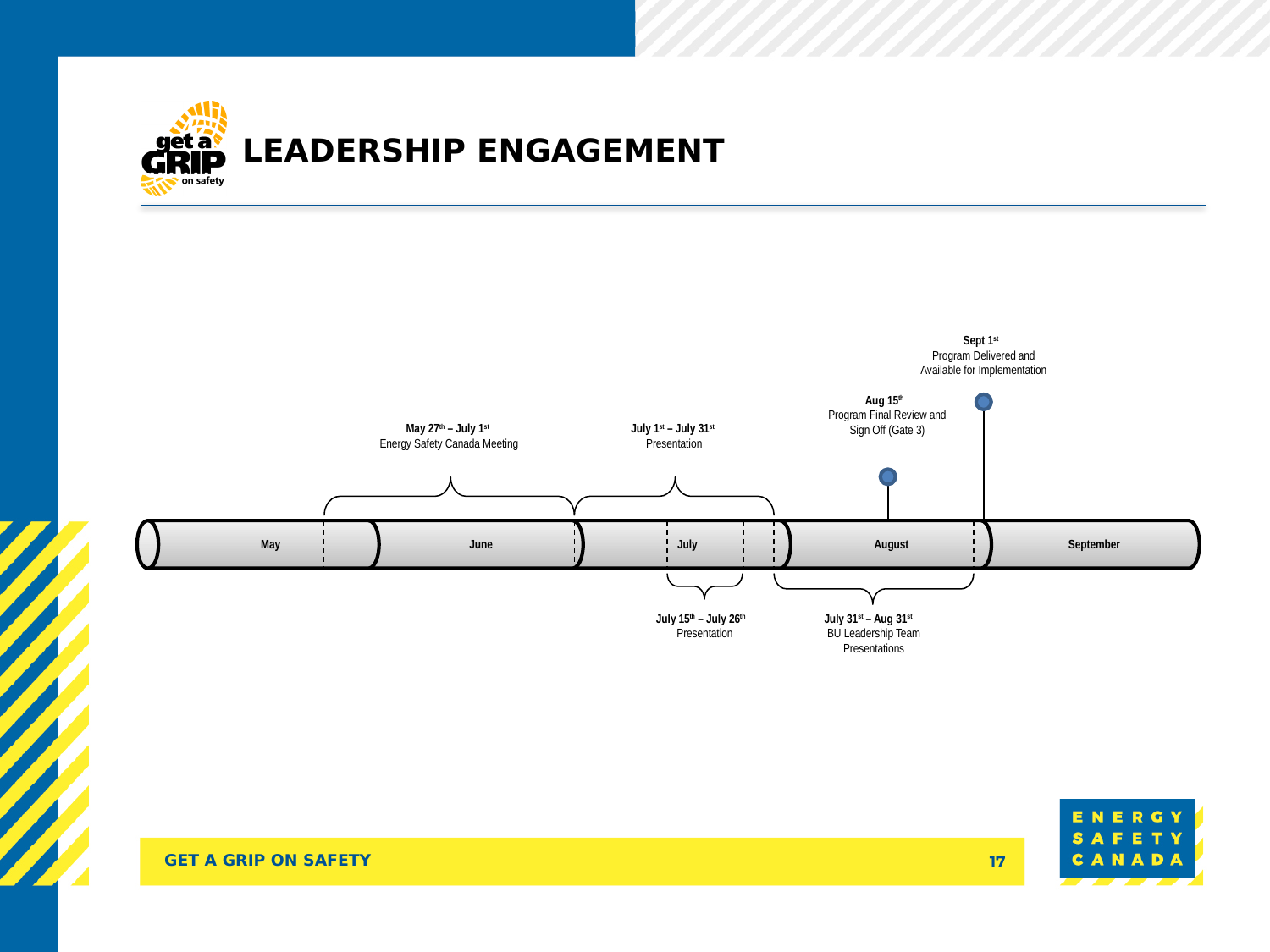

# Leadership engagement
Sept 1st
Program Delivered and Available for Implementation

Aug 15th
Program Final Review and Sign Off (Gate 3)

May 27th – July 1st
Energy Safety Canada Meeting
July 1st – July 31st
Presentation

May
June
July
August
September

July 15th – July 26th
Presentation
July 31st – Aug 31st
BU Leadership Team Presentations
Get a grip on safety
17